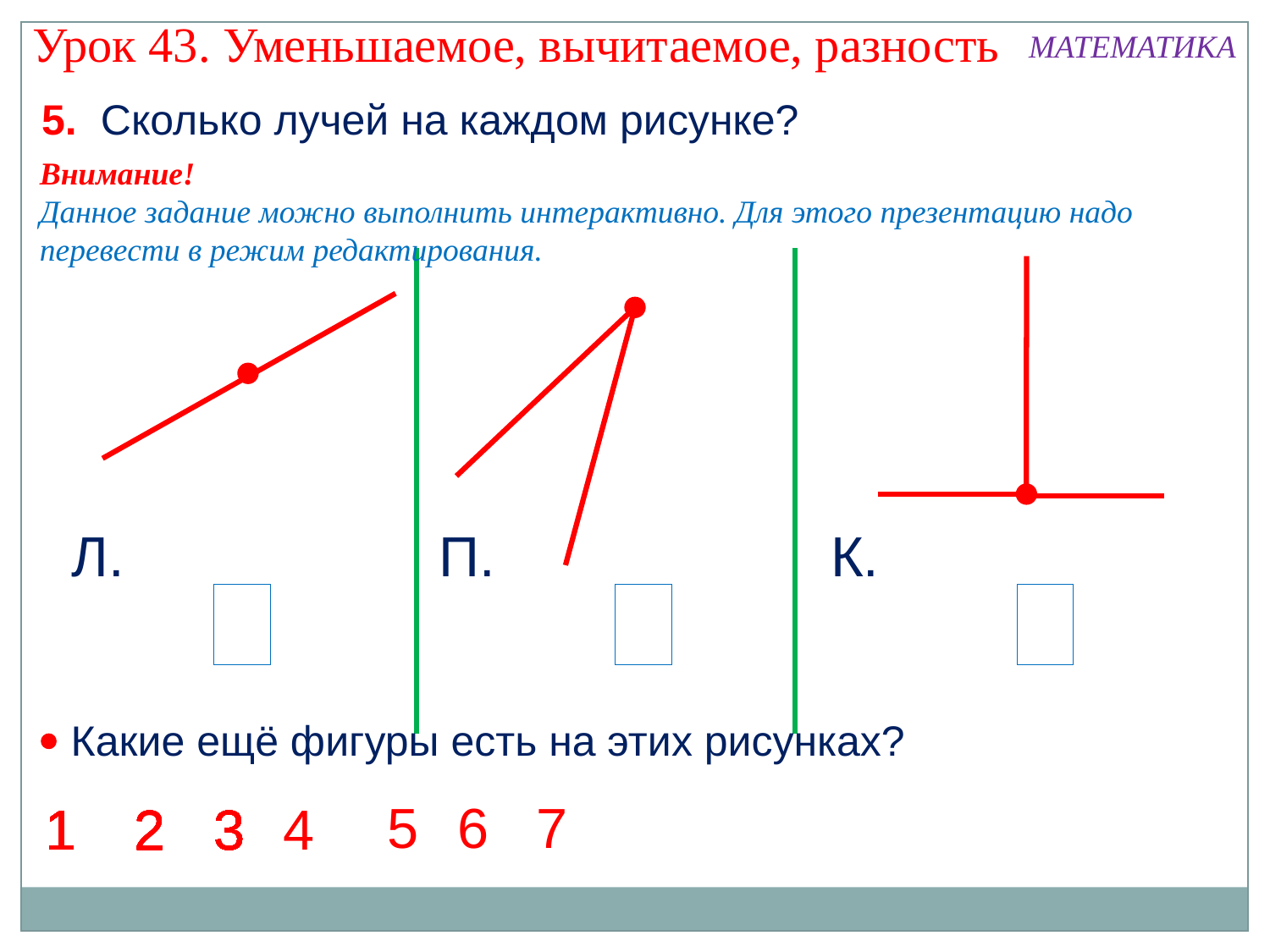

Урок 43. Уменьшаемое, вычитаемое, разность
МАТЕМАТИКА
5.  Сколько лучей на каждом рисунке?
Внимание!
Данное задание можно выполнить интерактивно. Для этого презентацию надо перевести в режим редактирования.

Л.
П.
К.
3
2
3
• Какие ещё фигуры есть на этих рисунках?
5
6
7
1
1
1
1
1
1
1
1
1
1
1
1
1
1
1
1
1
1
1
1
1
1
1
1
2
2
2
2
2
2
2
3
3
3
3
3
3
3
3
3
3
3
3
3
3
3
3
3
3
3
3
3
3
4
2